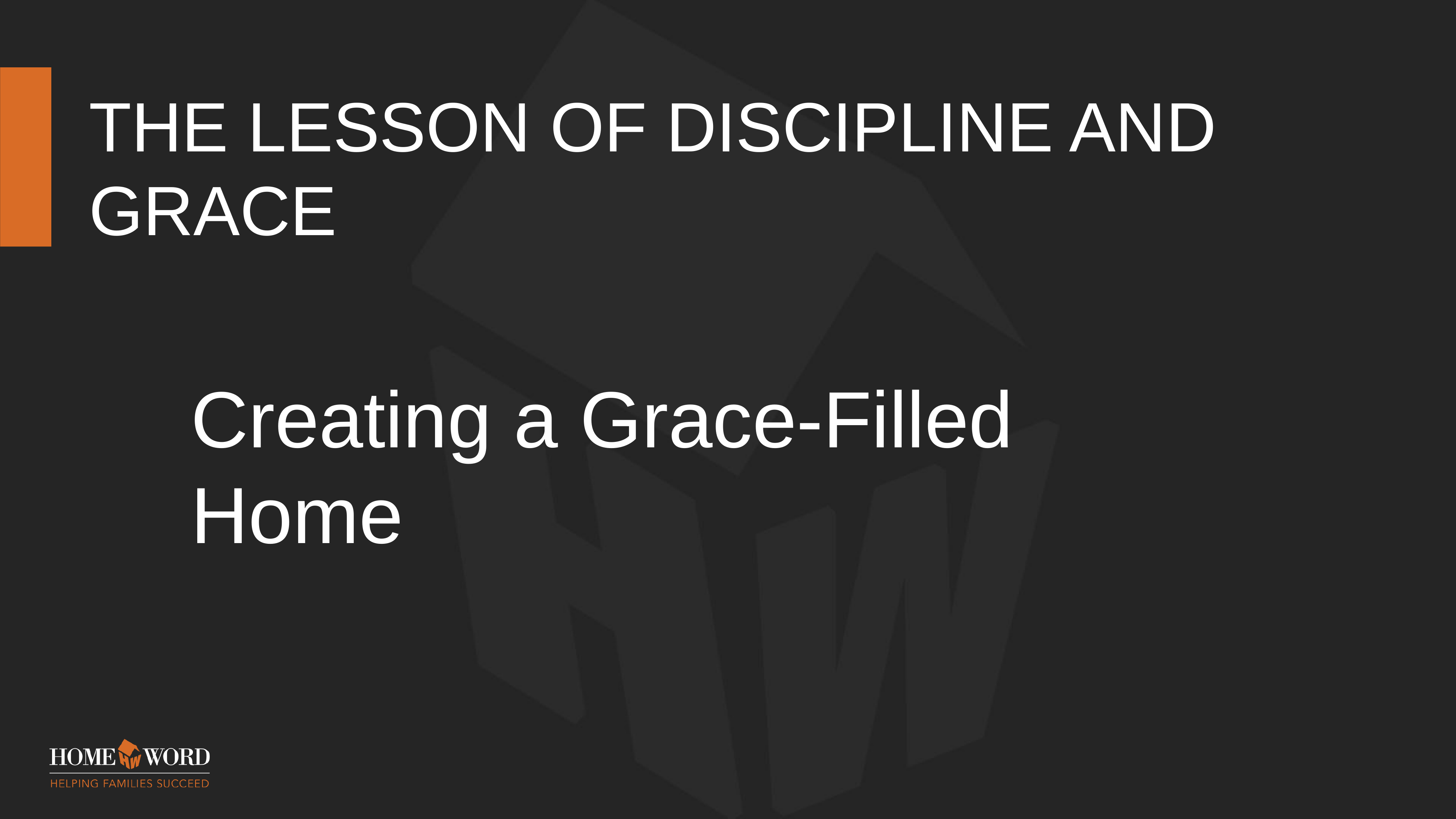

# The Lesson of Discipline and Grace
Creating a Grace-Filled
Home